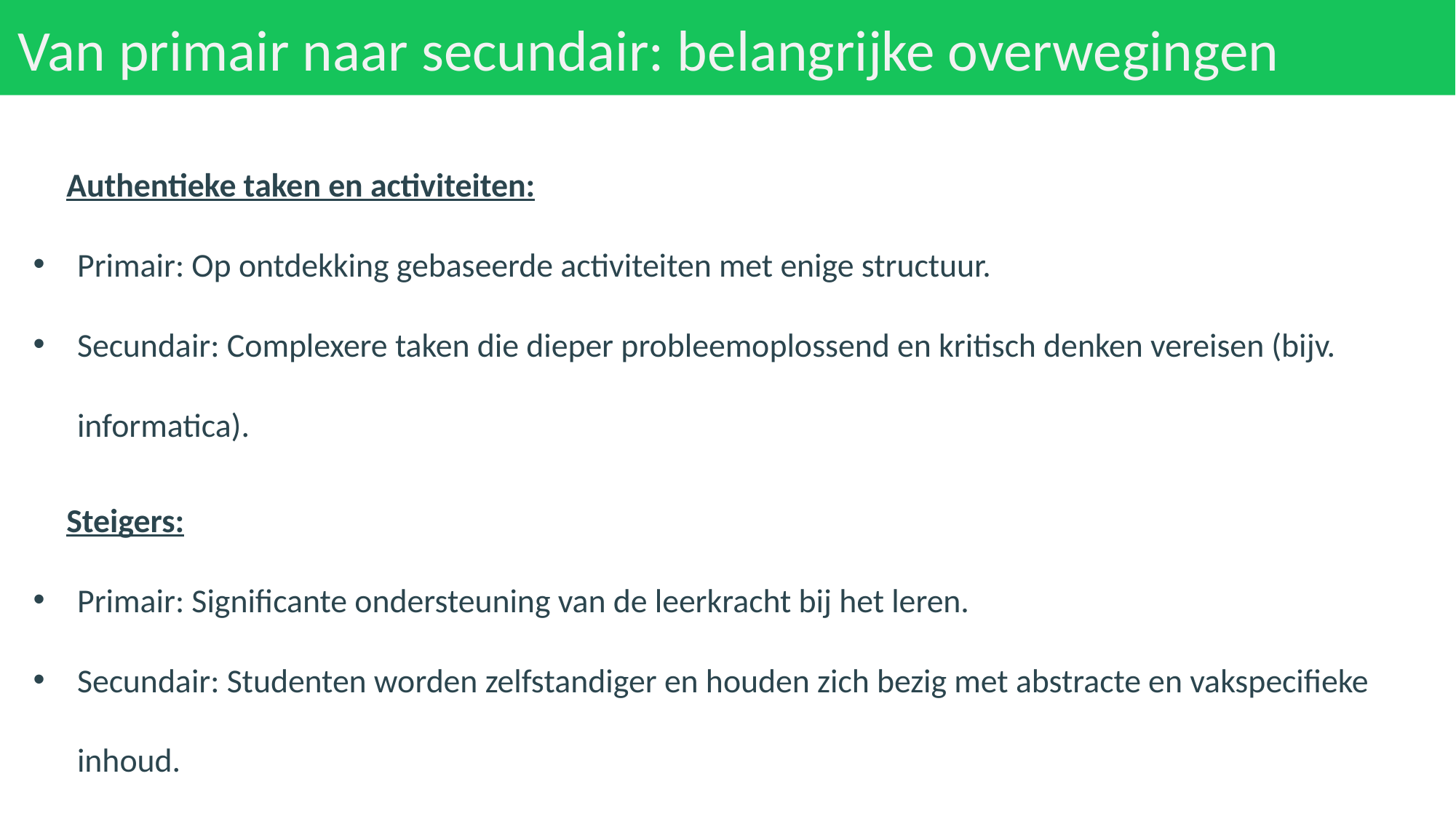

# Van primair naar secundair: belangrijke overwegingen
Authentieke taken en activiteiten:
Primair: Op ontdekking gebaseerde activiteiten met enige structuur.
Secundair: Complexere taken die dieper probleemoplossend en kritisch denken vereisen (bijv. informatica).
Steigers:
Primair: Significante ondersteuning van de leerkracht bij het leren.
Secundair: Studenten worden zelfstandiger en houden zich bezig met abstracte en vakspecifieke inhoud.